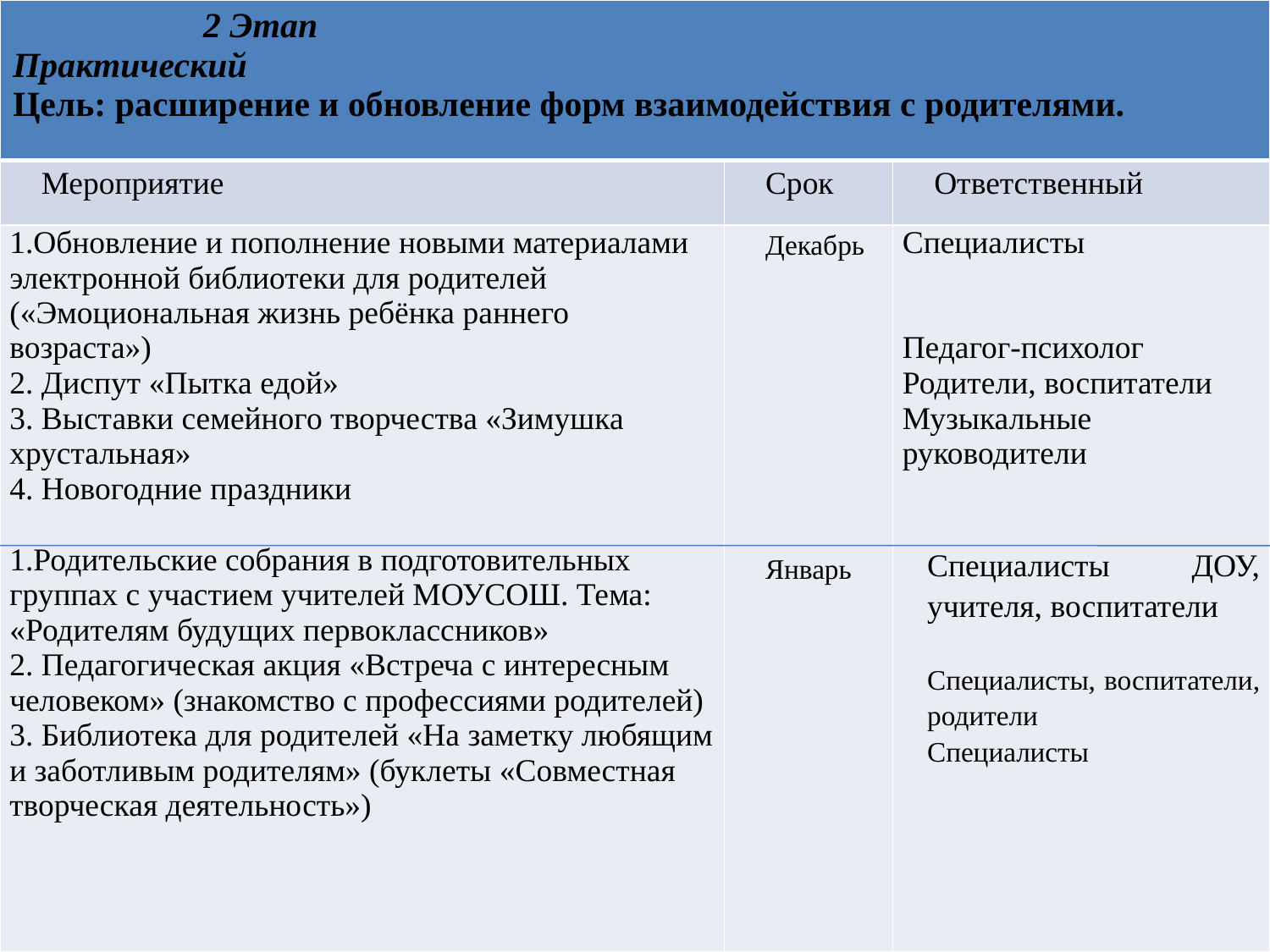

| 2 Этап Практический Цель: расширение и обновление форм взаимодействия с родителями. |  |  |
| --- | --- | --- |
| Мероприятие | Срок | Ответственный |
| 1.Обновление и пополнение новыми материалами электронной библиотеки для родителей («Эмоциональная жизнь ребёнка раннего возраста») 2. Диспут «Пытка едой» 3. Выставки семейного творчества «Зимушка хрустальная» 4. Новогодние праздники 1.Родительские собрания в подготовительных группах с участием учителей МОУСОШ. Тема: «Родителям будущих первоклассников» 2. Педагогическая акция «Встреча с интересным человеком» (знакомство с профессиями родителей) 3. Библиотека для родителей «На заметку любящим и заботливым родителям» (буклеты «Совместная творческая деятельность») | Декабрь Январь | Специалисты     Педагог-психолог Родители, воспитатели Музыкальные руководители Специалисты ДОУ, учителя, воспитатели Специалисты, воспитатели, родители Специалисты |
#